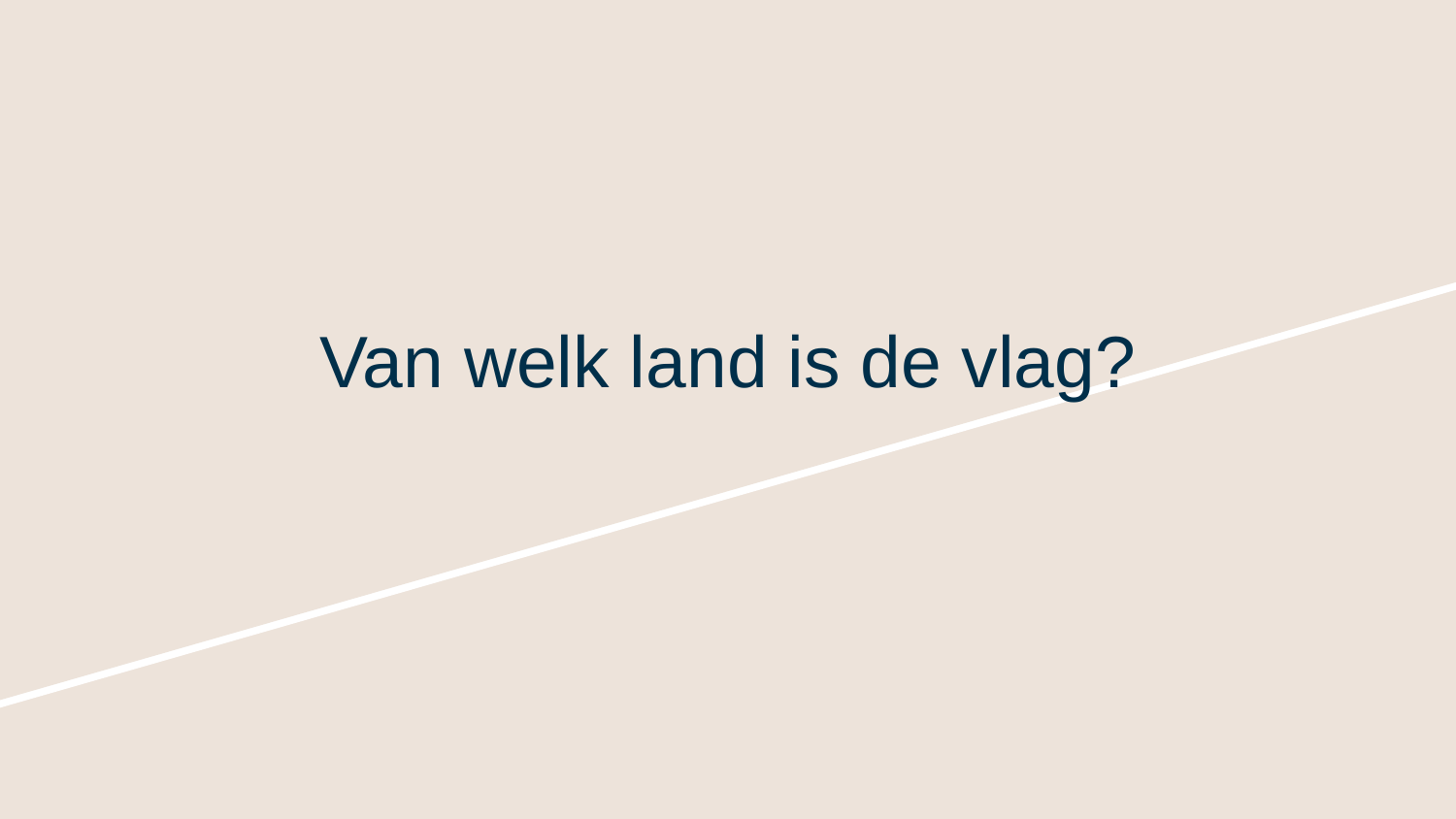

# Van welk land is de vlag?